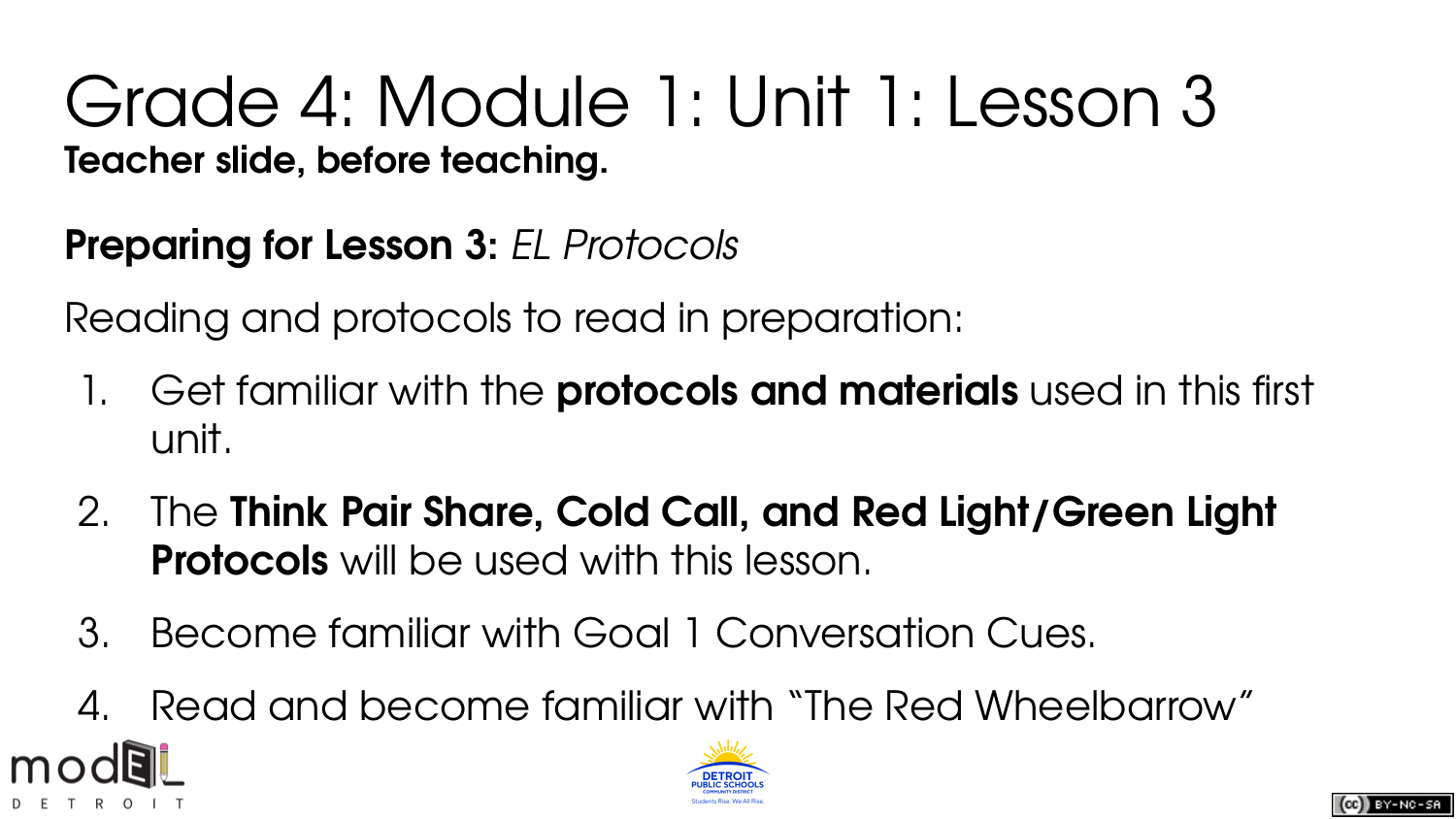

# Grade 4: Module 1: Unit 1: Lesson 3
Teacher slide, before teaching.
Preparing for Lesson 3: EL Protocols
Reading and protocols to read in preparation:
Get familiar with the protocols and materials used in this first unit.
The Think Pair Share, Cold Call, and Red Light/Green Light Protocols will be used with this lesson.
Become familiar with Goal 1 Conversation Cues.
Read and become familiar with “The Red Wheelbarrow”